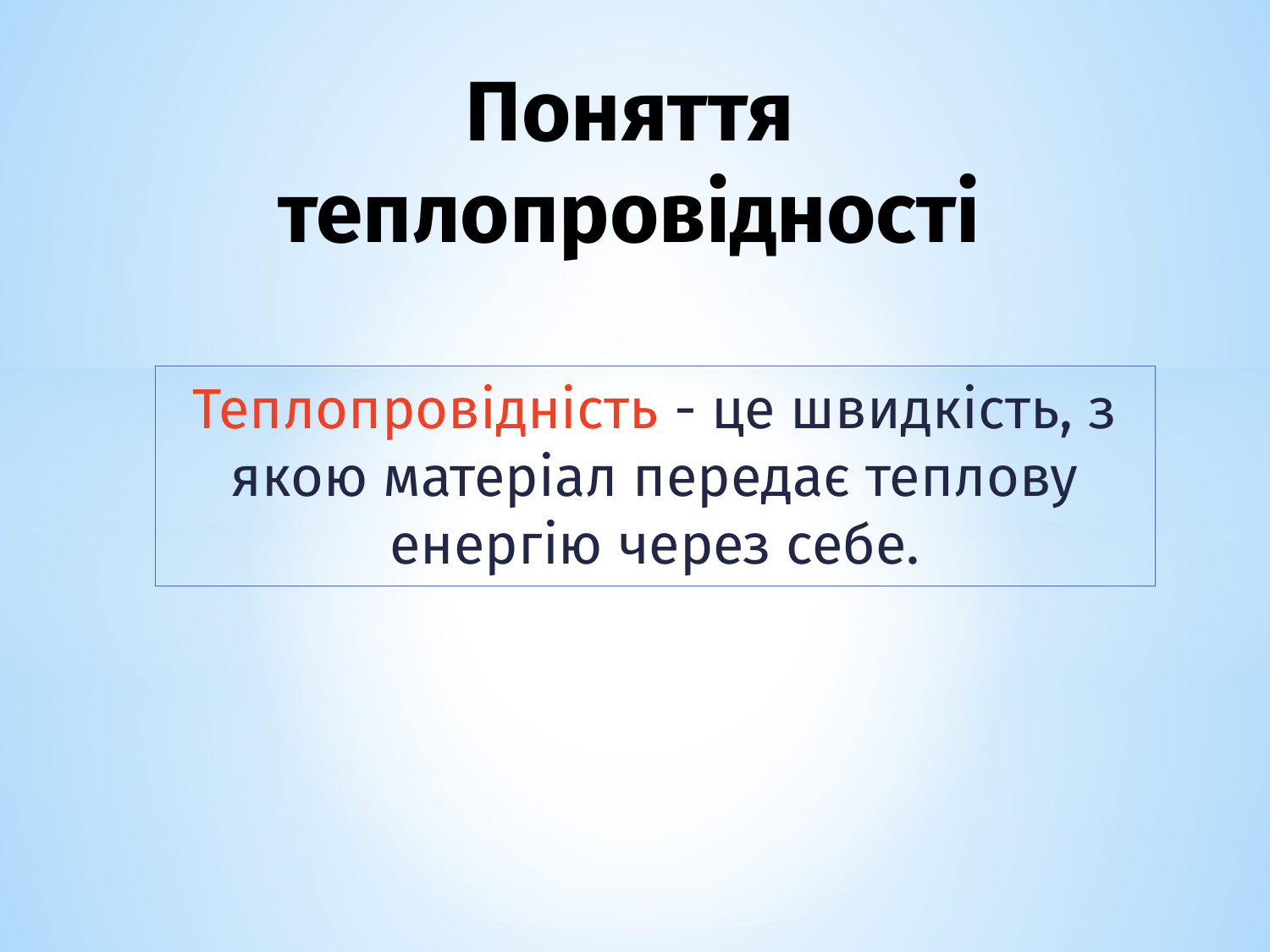

# Поняття теплопровідності
Теплопровідність - це швидкість, з якою матеріал передає теплову енергію через себе.